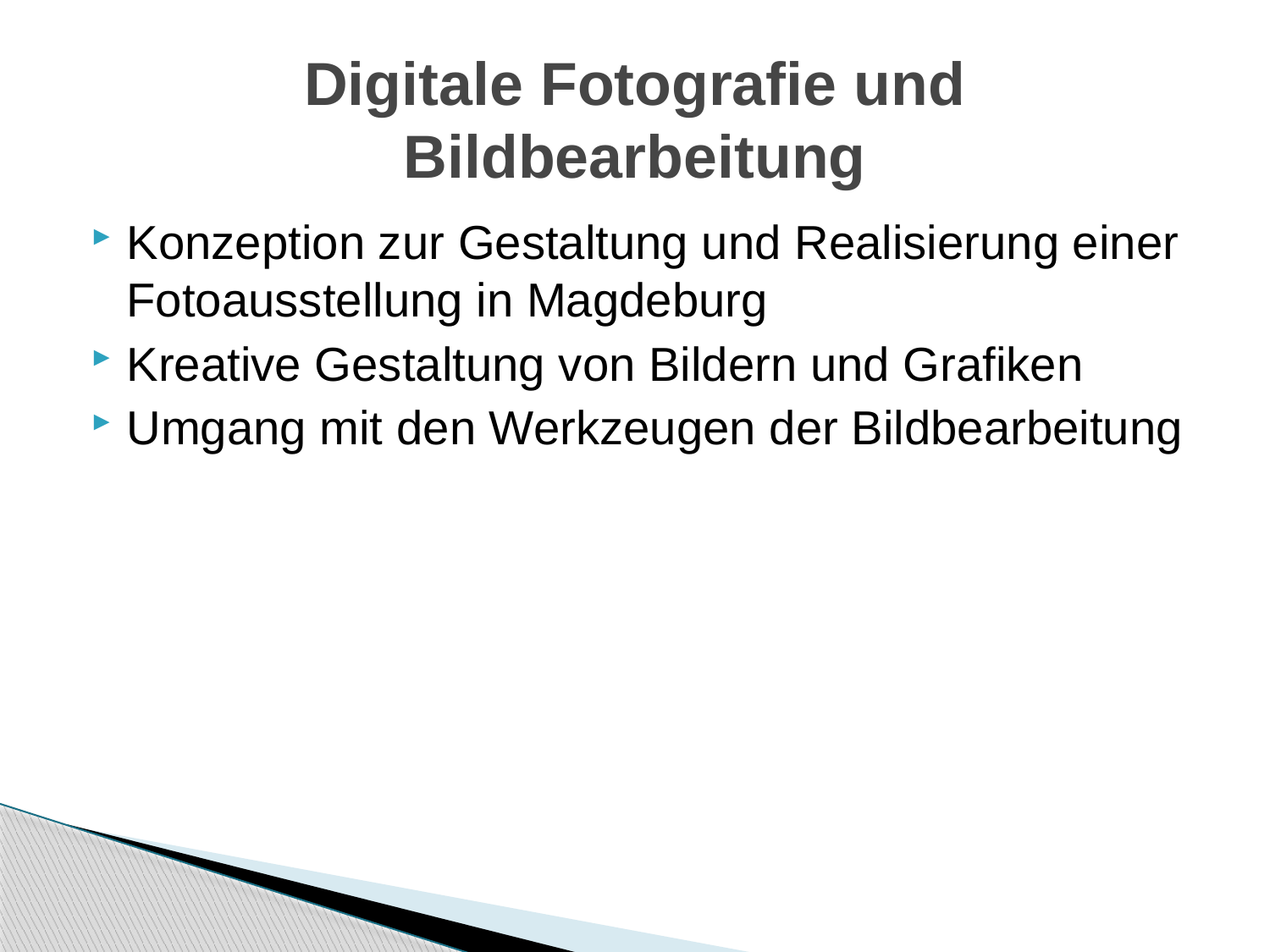

# Digitale Fotografie und Bildbearbeitung
Konzeption zur Gestaltung und Realisierung einer Fotoausstellung in Magdeburg
Kreative Gestaltung von Bildern und Grafiken
Umgang mit den Werkzeugen der Bildbearbeitung